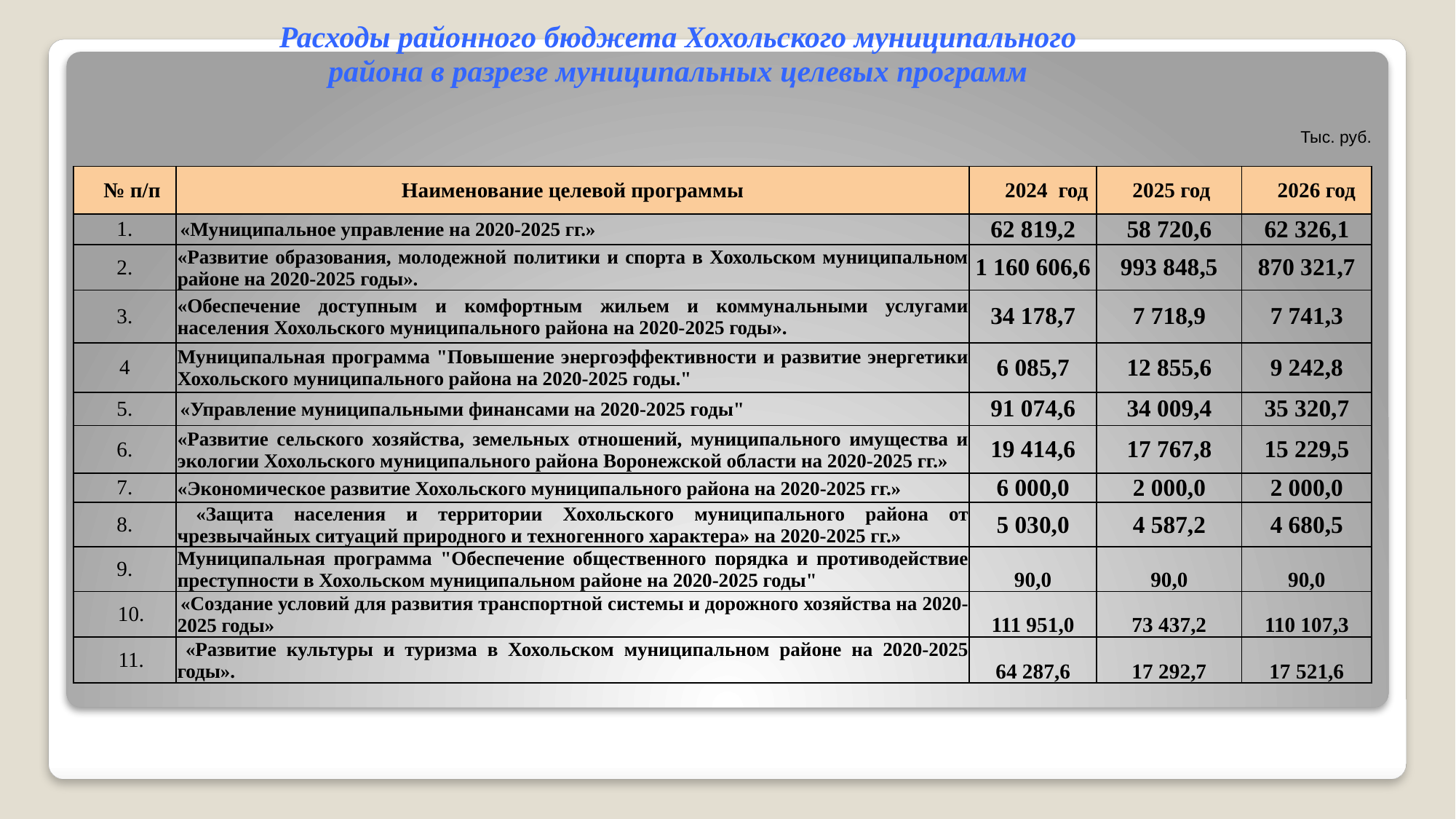

| Расходы районного бюджета Хохольского муниципального района в разрезе муниципальных целевых программ |  |  |  |  |
| --- | --- | --- | --- | --- |
|  |  |  |  | Тыс. руб. |
| № п/п | Наименование целевой программы | 2024 год | 2025 год | 2026 год |
| 1. | «Муниципальное управление на 2020-2025 гг.» | 62 819,2 | 58 720,6 | 62 326,1 |
| 2. | «Развитие образования, молодежной политики и спорта в Хохольском муниципальном районе на 2020-2025 годы». | 1 160 606,6 | 993 848,5 | 870 321,7 |
| 3. | «Обеспечение доступным и комфортным жильем и коммунальными услугами населения Хохольского муниципального района на 2020-2025 годы». | 34 178,7 | 7 718,9 | 7 741,3 |
| 4 | Муниципальная программа "Повышение энергоэффективности и развитие энергетики Хохольского муниципального района на 2020-2025 годы." | 6 085,7 | 12 855,6 | 9 242,8 |
| 5. | «Управление муниципальными финансами на 2020-2025 годы" | 91 074,6 | 34 009,4 | 35 320,7 |
| 6. | «Развитие сельского хозяйства, земельных отношений, муниципального имущества и экологии Хохольского муниципального района Воронежской области на 2020-2025 гг.» | 19 414,6 | 17 767,8 | 15 229,5 |
| 7. | «Экономическое развитие Хохольского муниципального района на 2020-2025 гг.» | 6 000,0 | 2 000,0 | 2 000,0 |
| 8. | «Защита населения и территории Хохольского муниципального района от чрезвычайных ситуаций природного и техногенного характера» на 2020-2025 гг.» | 5 030,0 | 4 587,2 | 4 680,5 |
| 9. | Муниципальная программа "Обеспечение общественного порядка и противодействие преступности в Хохольском муниципальном районе на 2020-2025 годы" | 90,0 | 90,0 | 90,0 |
| 10. | «Создание условий для развития транспортной системы и дорожного хозяйства на 2020-2025 годы» | 111 951,0 | 73 437,2 | 110 107,3 |
| 11. | «Развитие культуры и туризма в Хохольском муниципальном районе на 2020-2025 годы». | 64 287,6 | 17 292,7 | 17 521,6 |